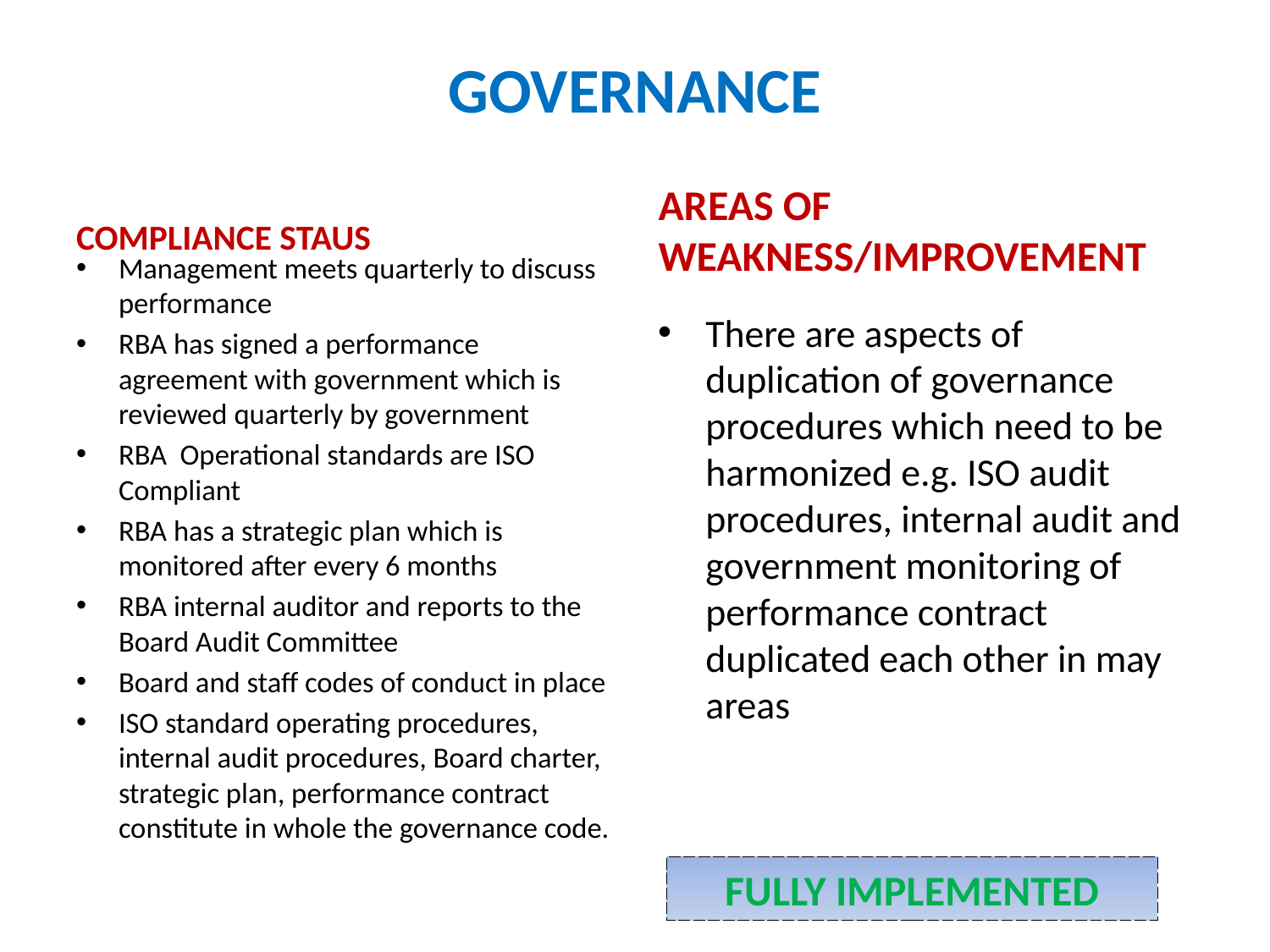

# GOVERNANCE

COMPLIANCE STAUS

AREAS OF WEAKNESS/IMPROVEMENT
Management meets quarterly to discuss performance
RBA has signed a performance agreement with government which is reviewed quarterly by government
RBA  Operational standards are ISO Compliant
RBA has a strategic plan which is monitored after every 6 months
RBA internal auditor and reports to the Board Audit Committee
Board and staff codes of conduct in place
ISO standard operating procedures, internal audit procedures, Board charter, strategic plan, performance contract constitute in whole the governance code.

There are aspects of duplication of governance  procedures which need to be harmonized e.g. ISO audit procedures, internal audit and government monitoring of performance contract duplicated each other in may areas
FULLY IMPLEMENTED